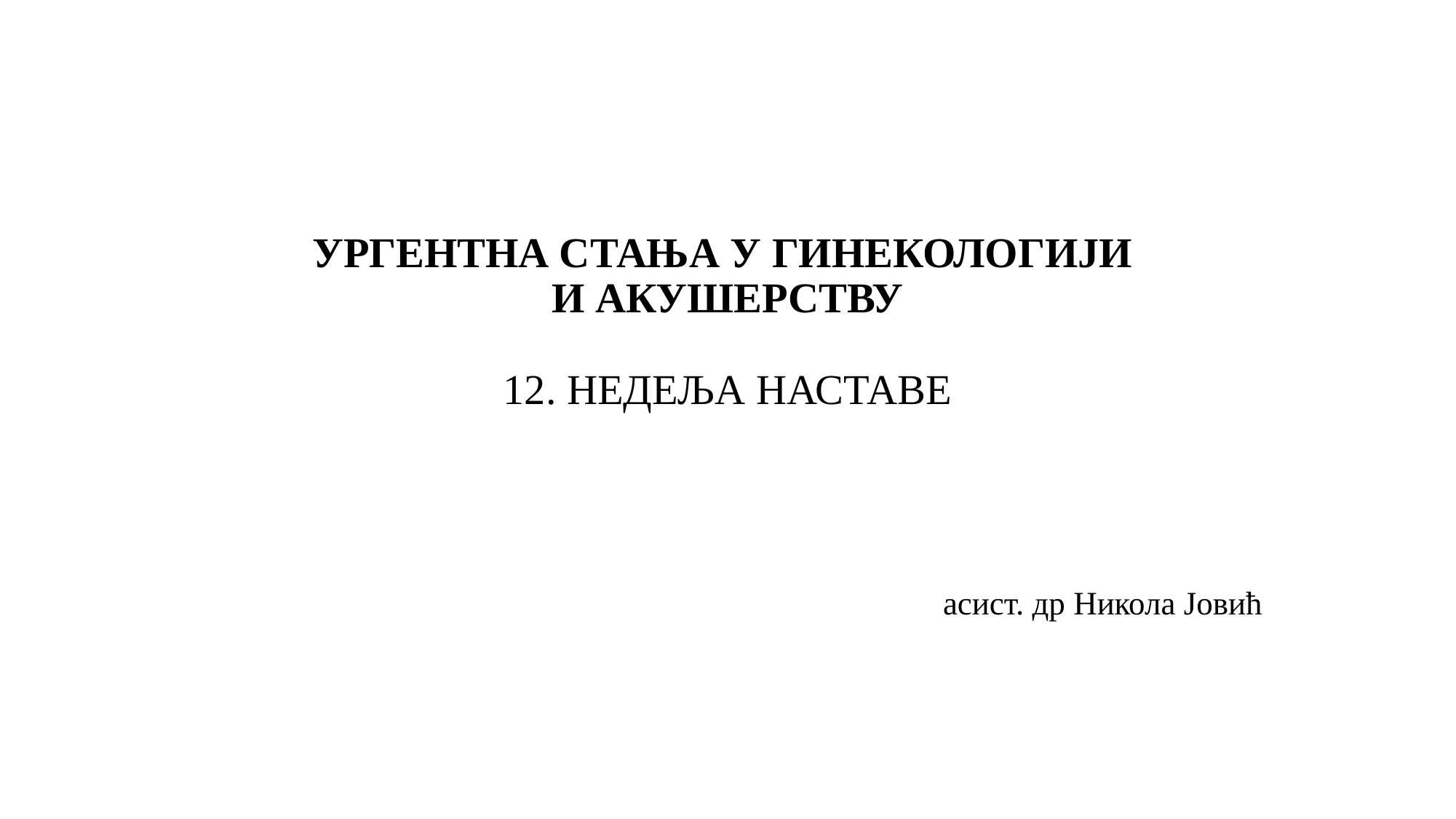

# УРГЕНТНА СТАЊА У ГИНЕКОЛОГИЈИ И АКУШЕРСТВУ 12. НЕДЕЉА НАСТАВЕ

асист. др Никола Јовић